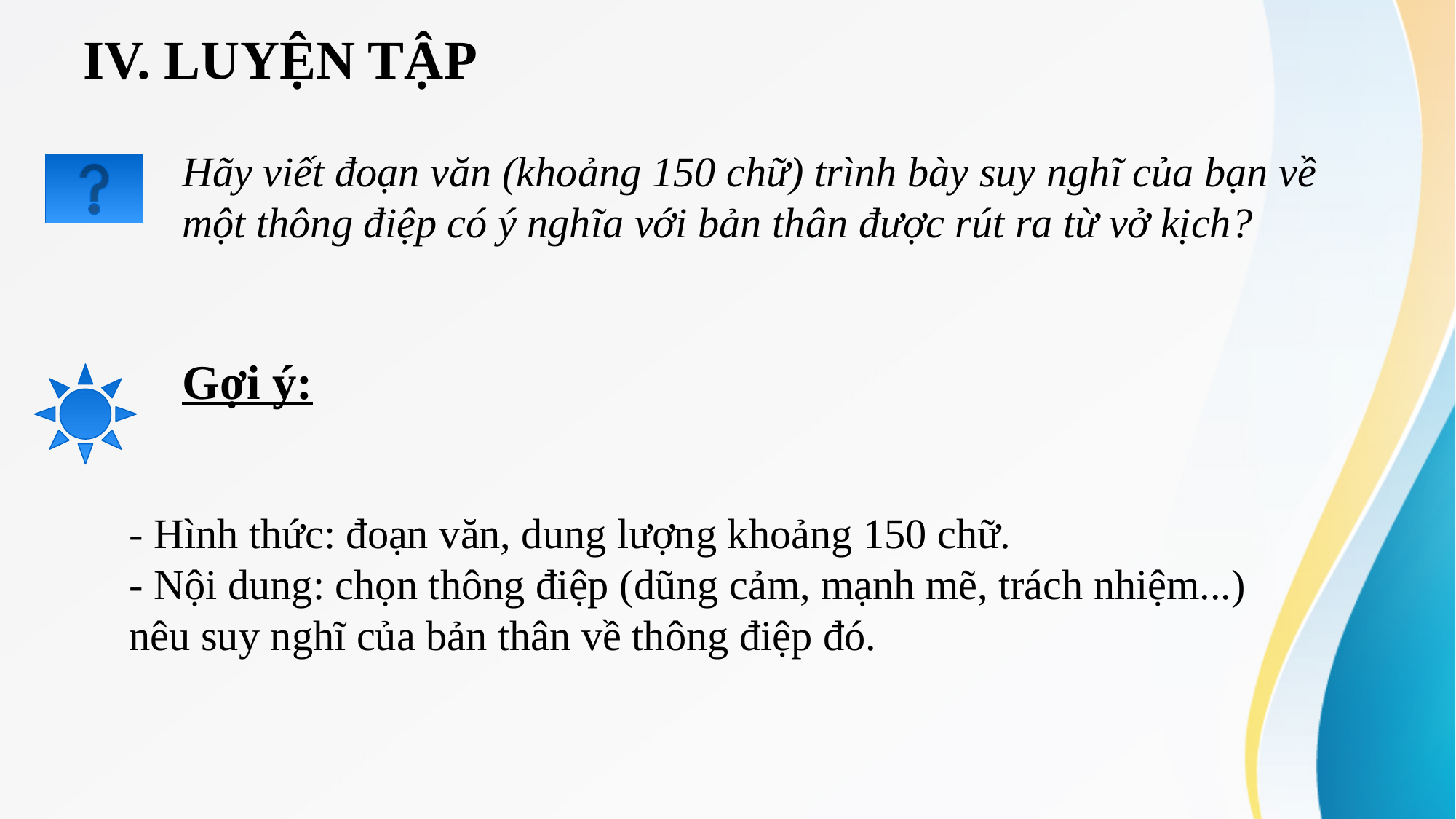

# IV. LUYỆN TẬP
Hãy viết đoạn văn (khoảng 150 chữ) trình bày suy nghĩ của bạn về một thông điệp có ý nghĩa với bản thân được rút ra từ vở kịch?

Gợi ý:

- Hình thức: đoạn văn, dung lượng khoảng 150 chữ.
- Nội dung: chọn thông điệp (dũng cảm, mạnh mẽ, trách nhiệm...) nêu suy nghĩ của bản thân về thông điệp đó.